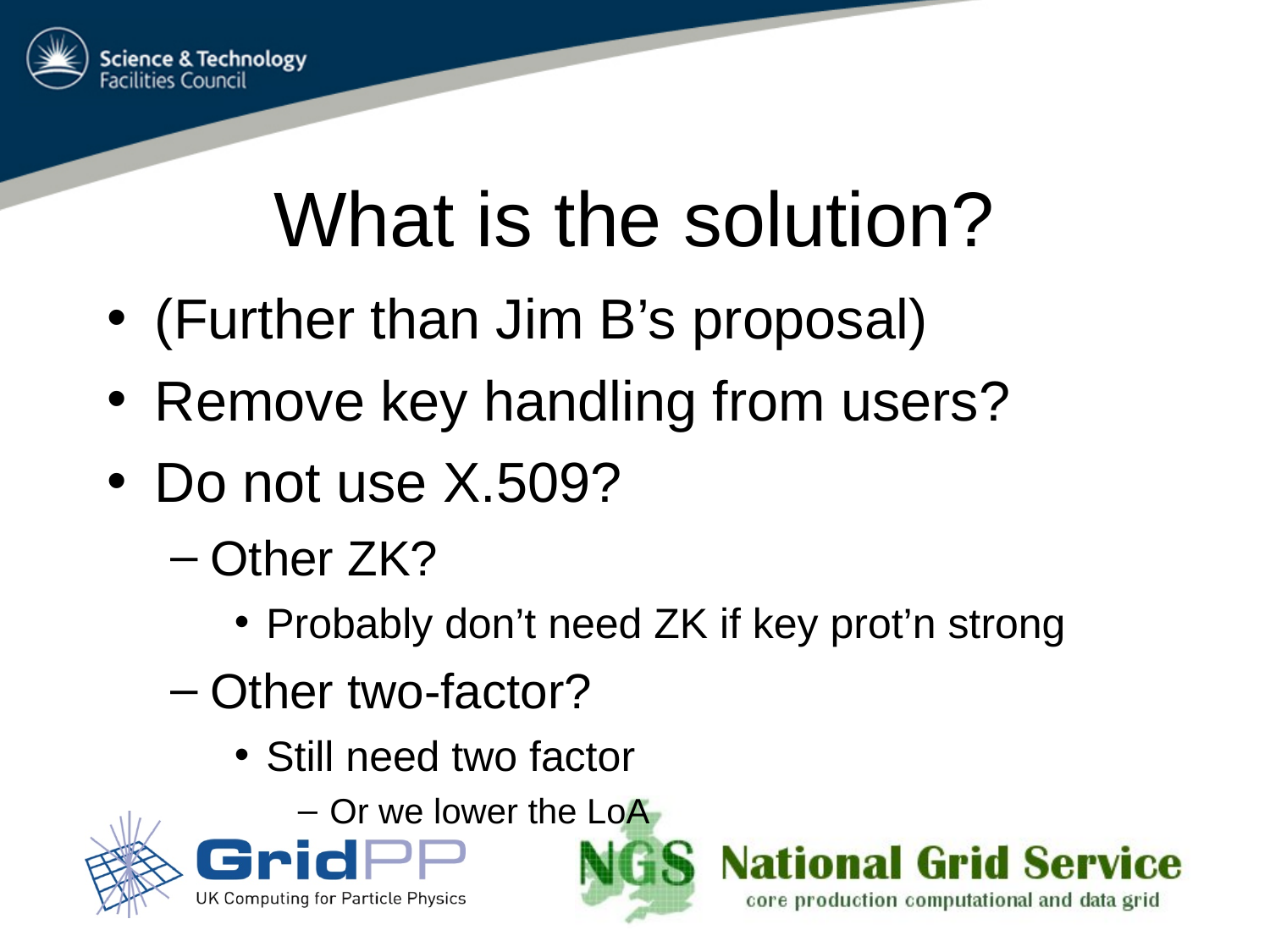

# What is the solution?
(Further than Jim B’s proposal)
Remove key handling from users?
Do not use X.509?
Other ZK?
Probably don’t need ZK if key prot’n strong
Other two-factor?
Still need two factor
Or we lower the LoA